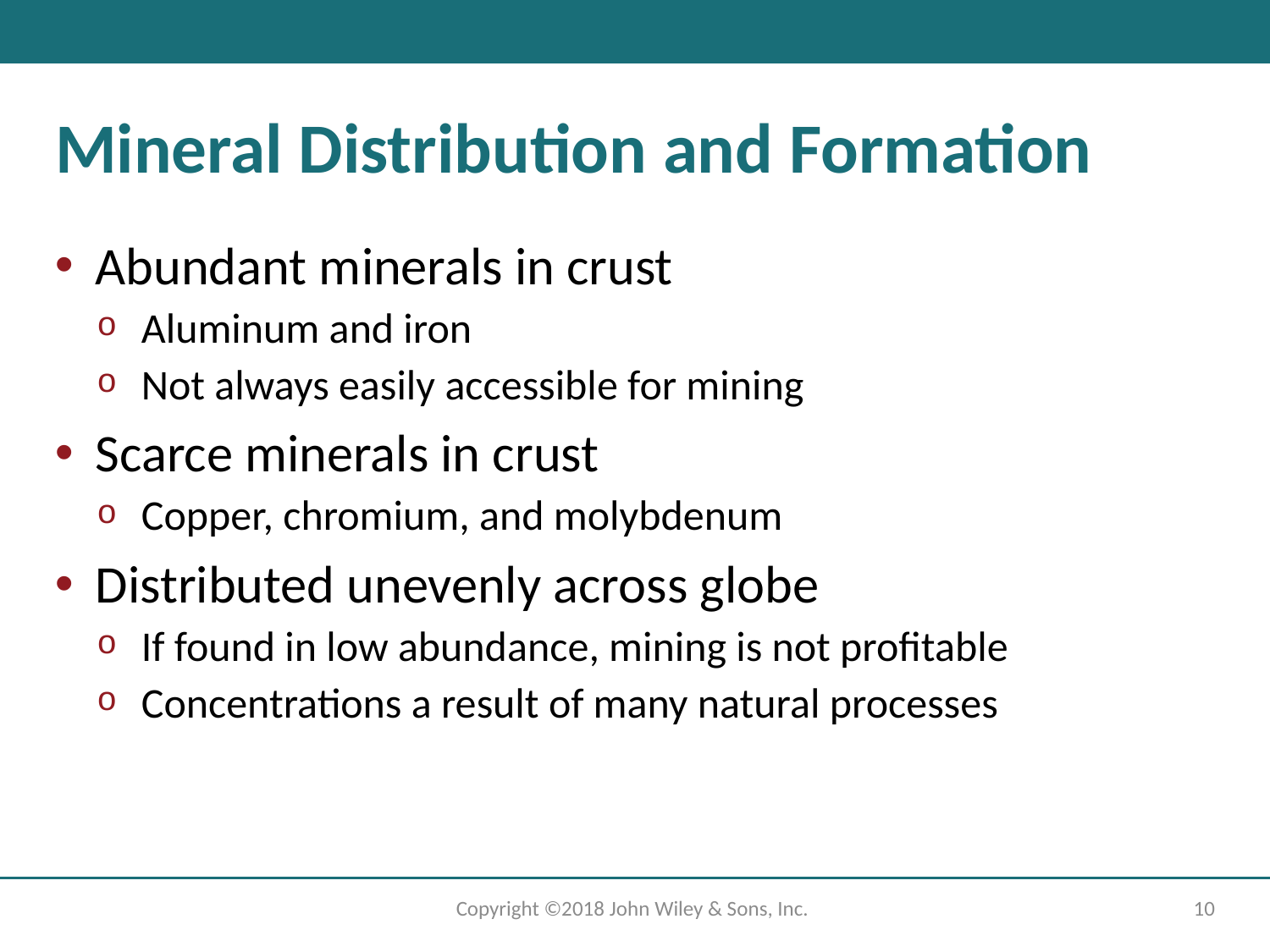

# Mineral Distribution and Formation
Abundant minerals in crust
Aluminum and iron
Not always easily accessible for mining
Scarce minerals in crust
Copper, chromium, and molybdenum
Distributed unevenly across globe
If found in low abundance, mining is not profitable
Concentrations a result of many natural processes
Copyright ©2018 John Wiley & Sons, Inc.
10